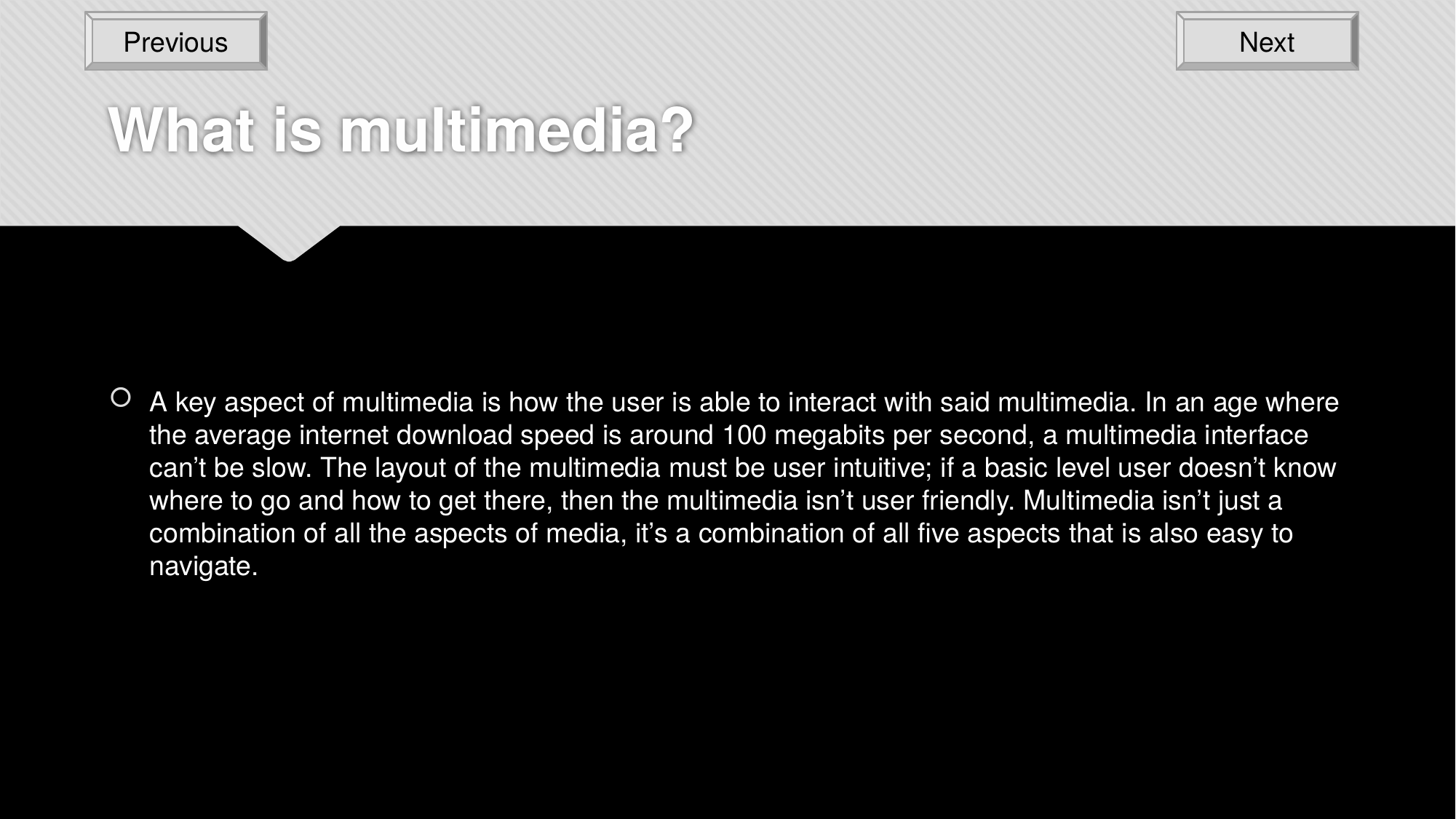

Previous
Next
# What is multimedia?
A key aspect of multimedia is how the user is able to interact with said multimedia. In an age where the average internet download speed is around 100 megabits per second, a multimedia interface can’t be slow. The layout of the multimedia must be user intuitive; if a basic level user doesn’t know where to go and how to get there, then the multimedia isn’t user friendly. Multimedia isn’t just a combination of all the aspects of media, it’s a combination of all five aspects that is also easy to navigate.